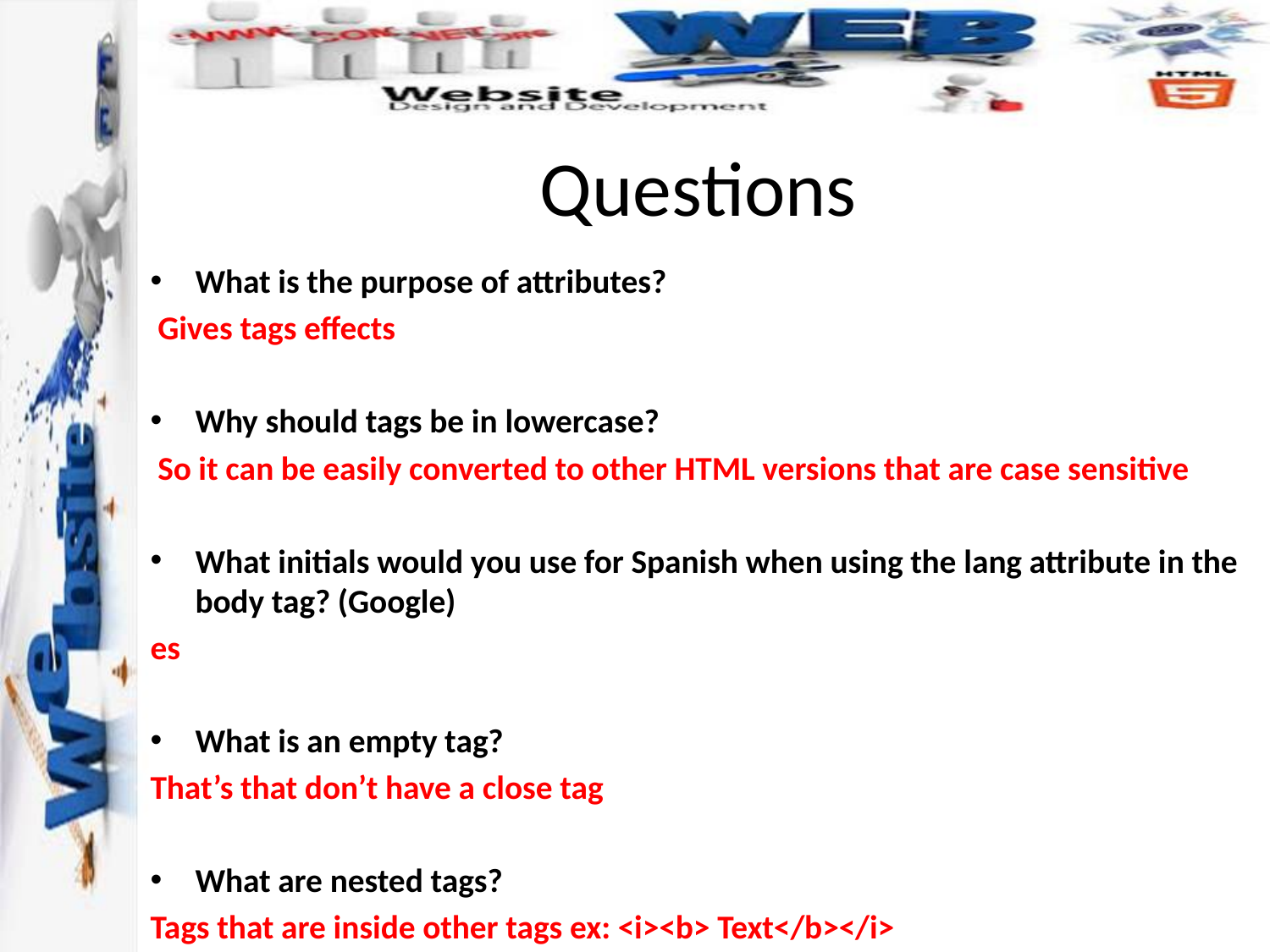

# Questions
What is the purpose of attributes?
 Gives tags effects

Why should tags be in lowercase?
 So it can be easily converted to other HTML versions that are case sensitive

What initials would you use for Spanish when using the lang attribute in the body tag? (Google)
es

What is an empty tag?
That’s that don’t have a close tag

What are nested tags?
Tags that are inside other tags ex: <i><b> Text</b></i>